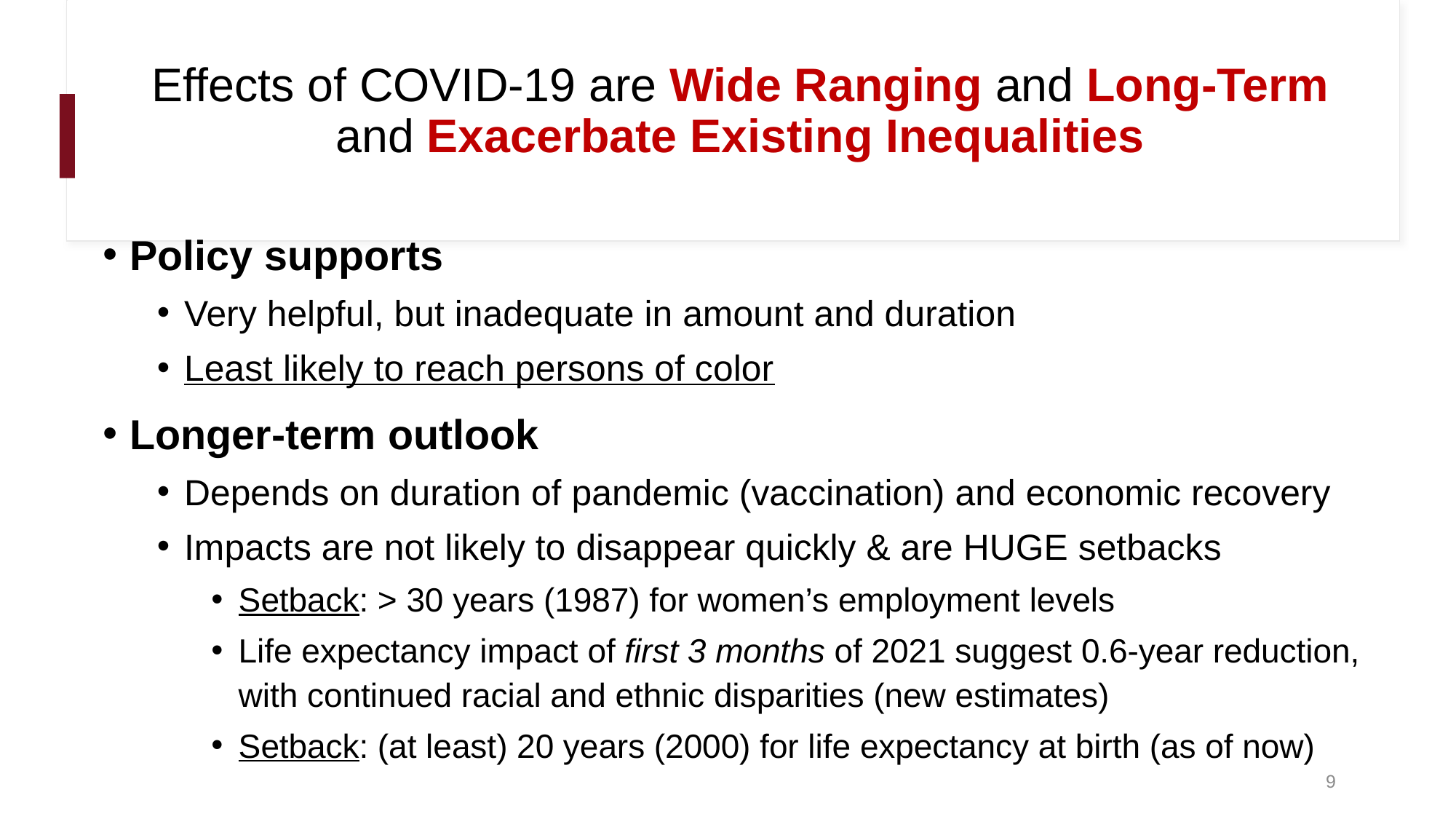

# Effects of COVID-19 are Wide Ranging and Long-Term and Exacerbate Existing Inequalities
Policy supports
Very helpful, but inadequate in amount and duration
Least likely to reach persons of color
Longer-term outlook
Depends on duration of pandemic (vaccination) and economic recovery
Impacts are not likely to disappear quickly & are HUGE setbacks
Setback: > 30 years (1987) for women’s employment levels
Life expectancy impact of first 3 months of 2021 suggest 0.6-year reduction, with continued racial and ethnic disparities (new estimates)
Setback: (at least) 20 years (2000) for life expectancy at birth (as of now)

9